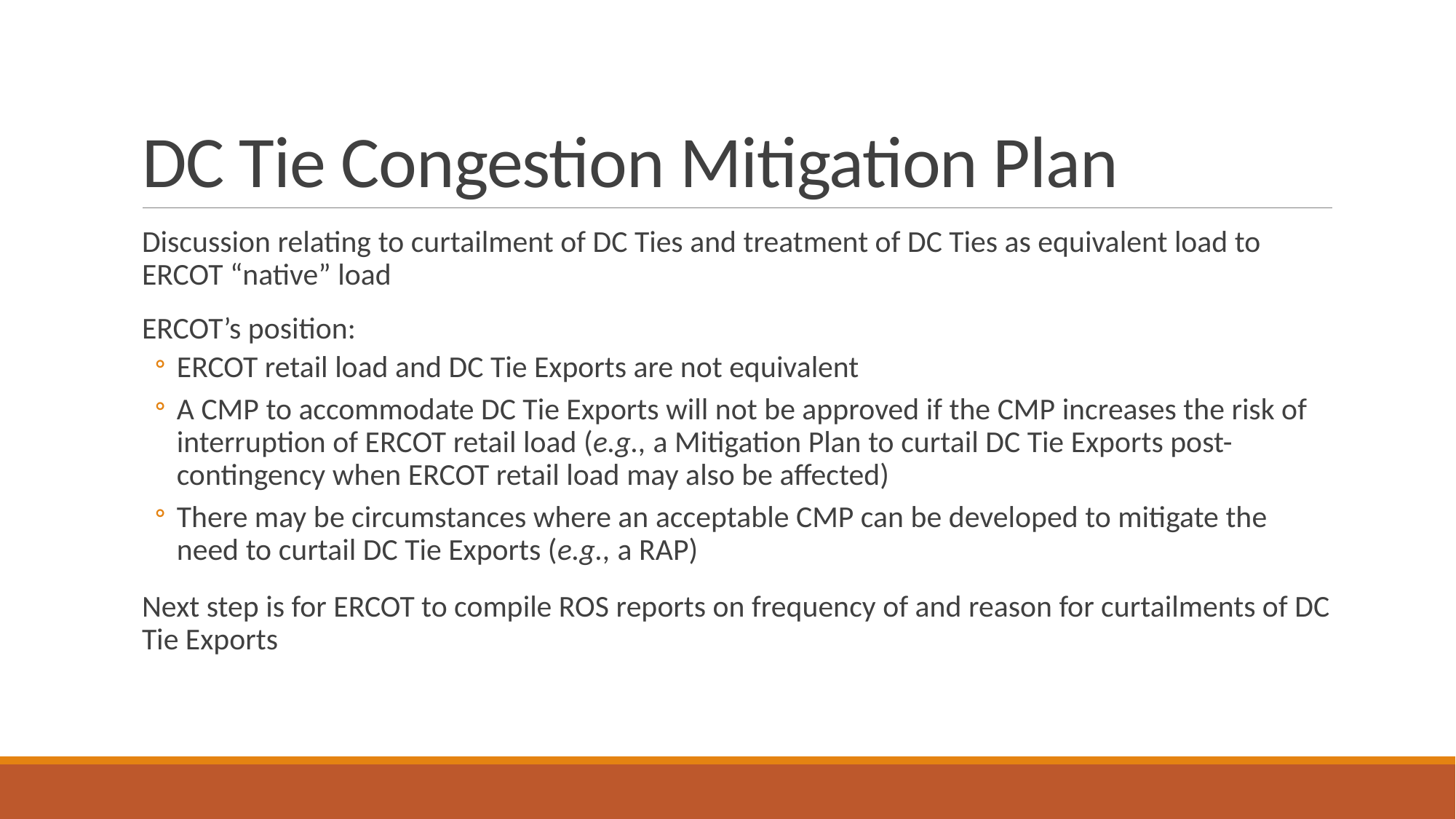

# DC Tie Congestion Mitigation Plan
Discussion relating to curtailment of DC Ties and treatment of DC Ties as equivalent load to ERCOT “native” load
ERCOT’s position:
ERCOT retail load and DC Tie Exports are not equivalent
A CMP to accommodate DC Tie Exports will not be approved if the CMP increases the risk of interruption of ERCOT retail load (e.g., a Mitigation Plan to curtail DC Tie Exports post-contingency when ERCOT retail load may also be affected)
There may be circumstances where an acceptable CMP can be developed to mitigate the need to curtail DC Tie Exports (e.g., a RAP)
Next step is for ERCOT to compile ROS reports on frequency of and reason for curtailments of DC Tie Exports